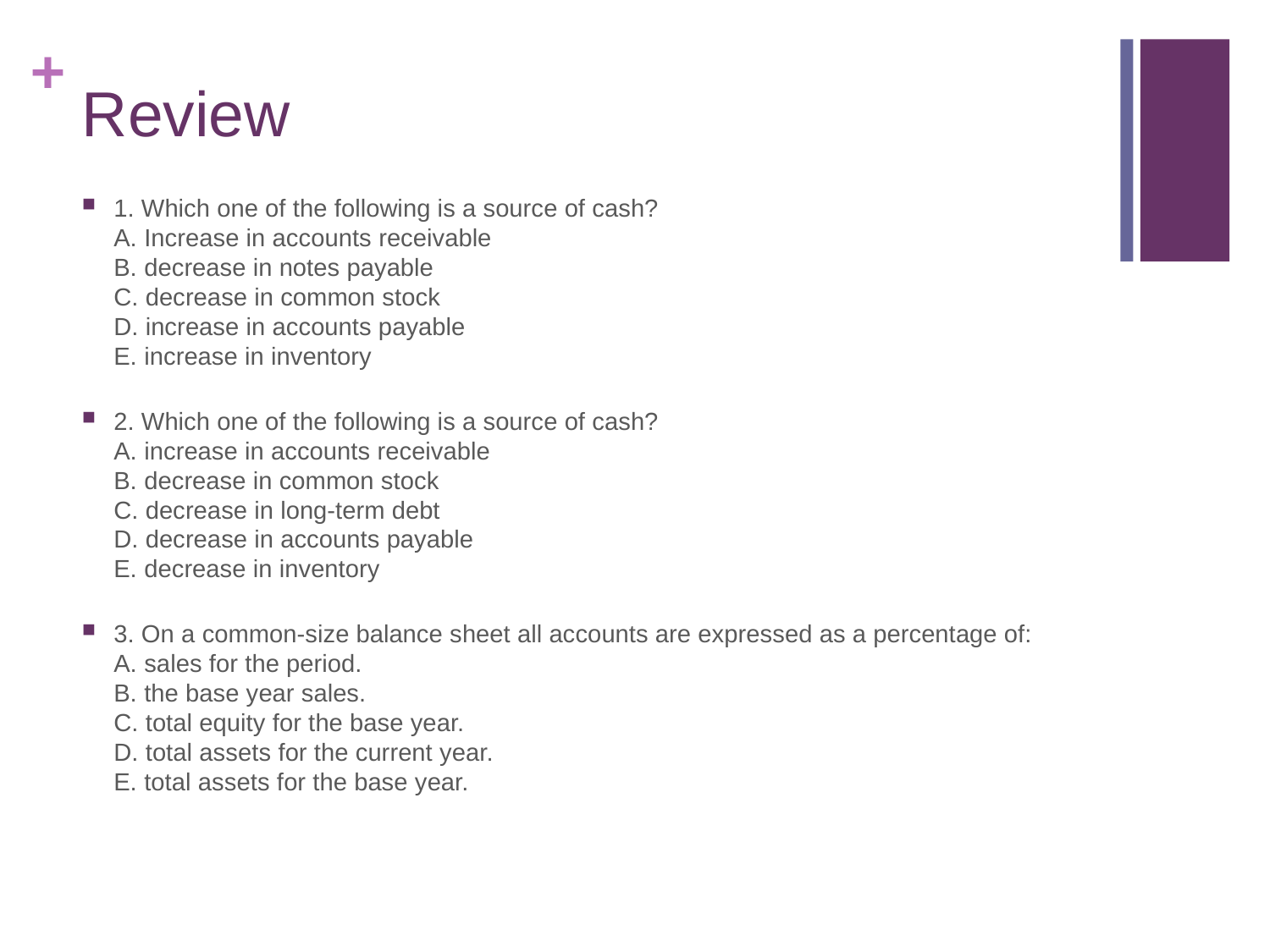

# Review
1. Which one of the following is a source of cash? 
A. Increase in accounts receivable
B. decrease in notes payable
C. decrease in common stock
D. increase in accounts payable
E. increase in inventory
2. Which one of the following is a source of cash? 
A. increase in accounts receivable
B. decrease in common stock
C. decrease in long-term debt
D. decrease in accounts payable
E. decrease in inventory
3. On a common-size balance sheet all accounts are expressed as a percentage of: 
A. sales for the period.
B. the base year sales.
C. total equity for the base year.
D. total assets for the current year.
E. total assets for the base year.